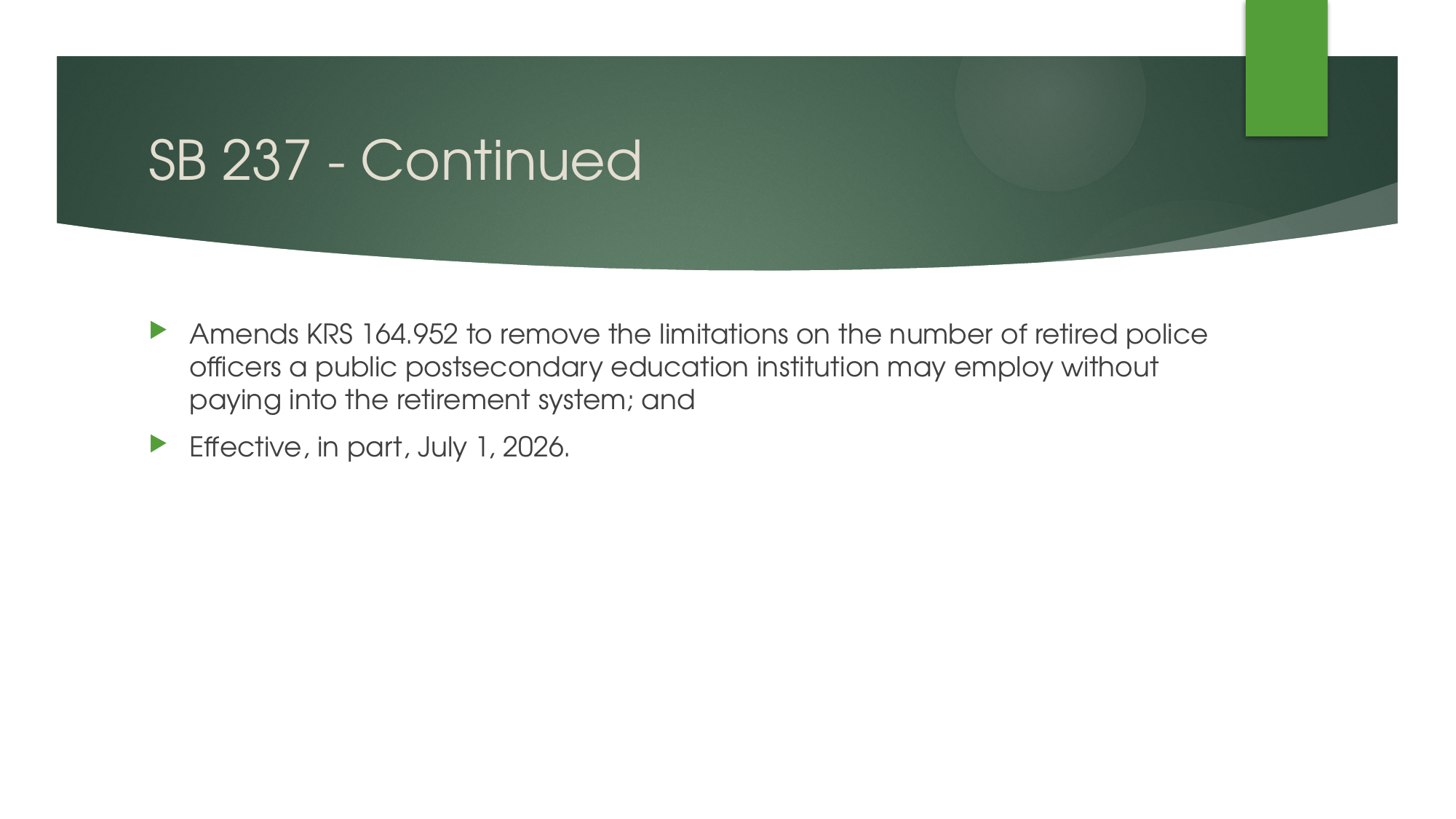

# SB 237 - Continued
Amends KRS 164.952 to remove the limitations on the number of retired police officers a public postsecondary education institution may employ without paying into the retirement system; and
Effective, in part, July 1, 2026.